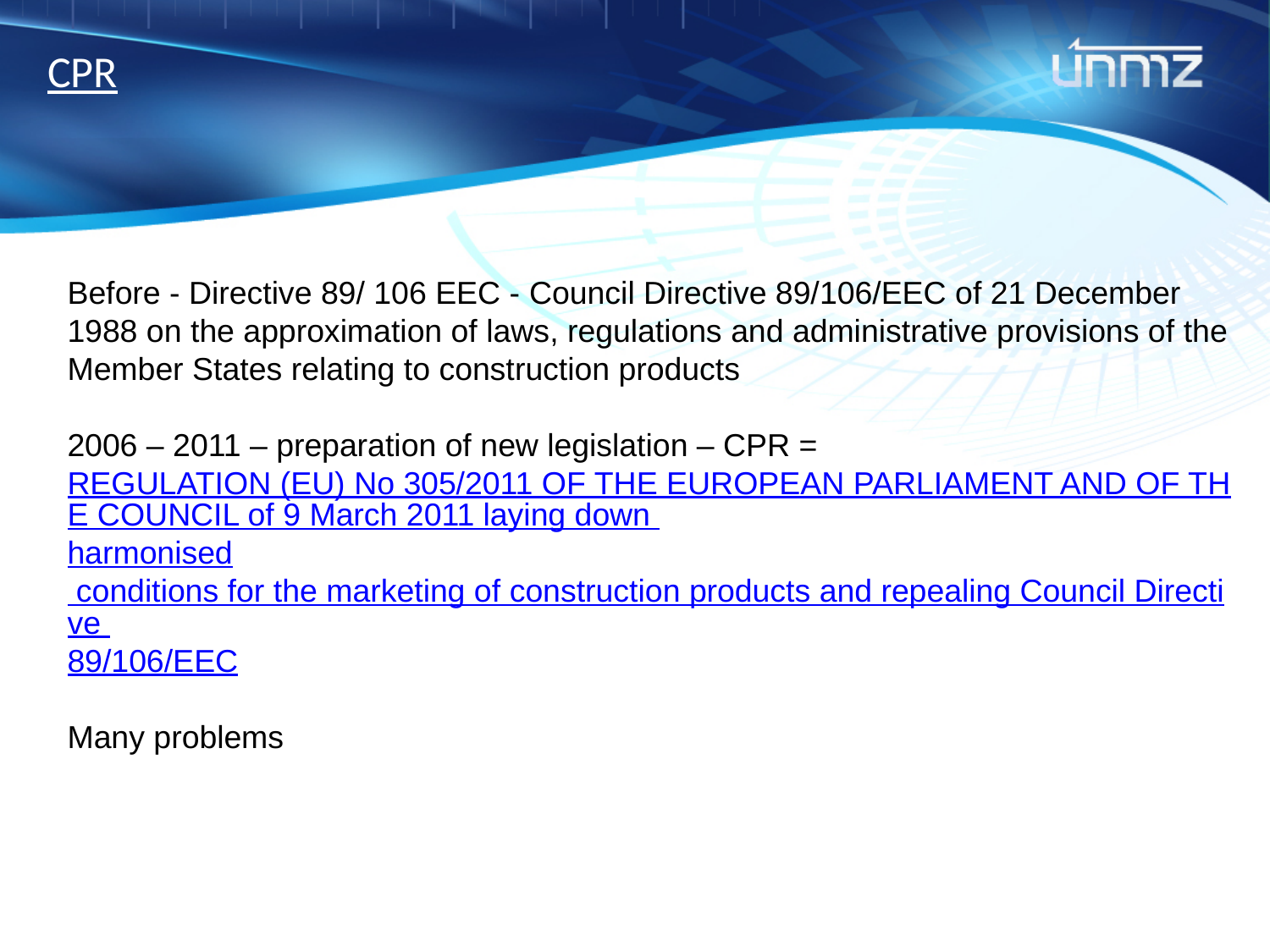

# CPR
Before - Directive 89/ 106 EEC - Council Directive 89/106/EEC of 21 December 1988 on the approximation of laws, regulations and administrative provisions of the Member States relating to construction products

2006 – 2011 – preparation of new legislation – CPR = REGULATION (EU) No 305/2011 OF THE EUROPEAN PARLIAMENT AND OF THE COUNCIL of 9 March 2011 laying down harmonised conditions for the marketing of construction products and repealing Council Directive 89/106/EEC

Many problems